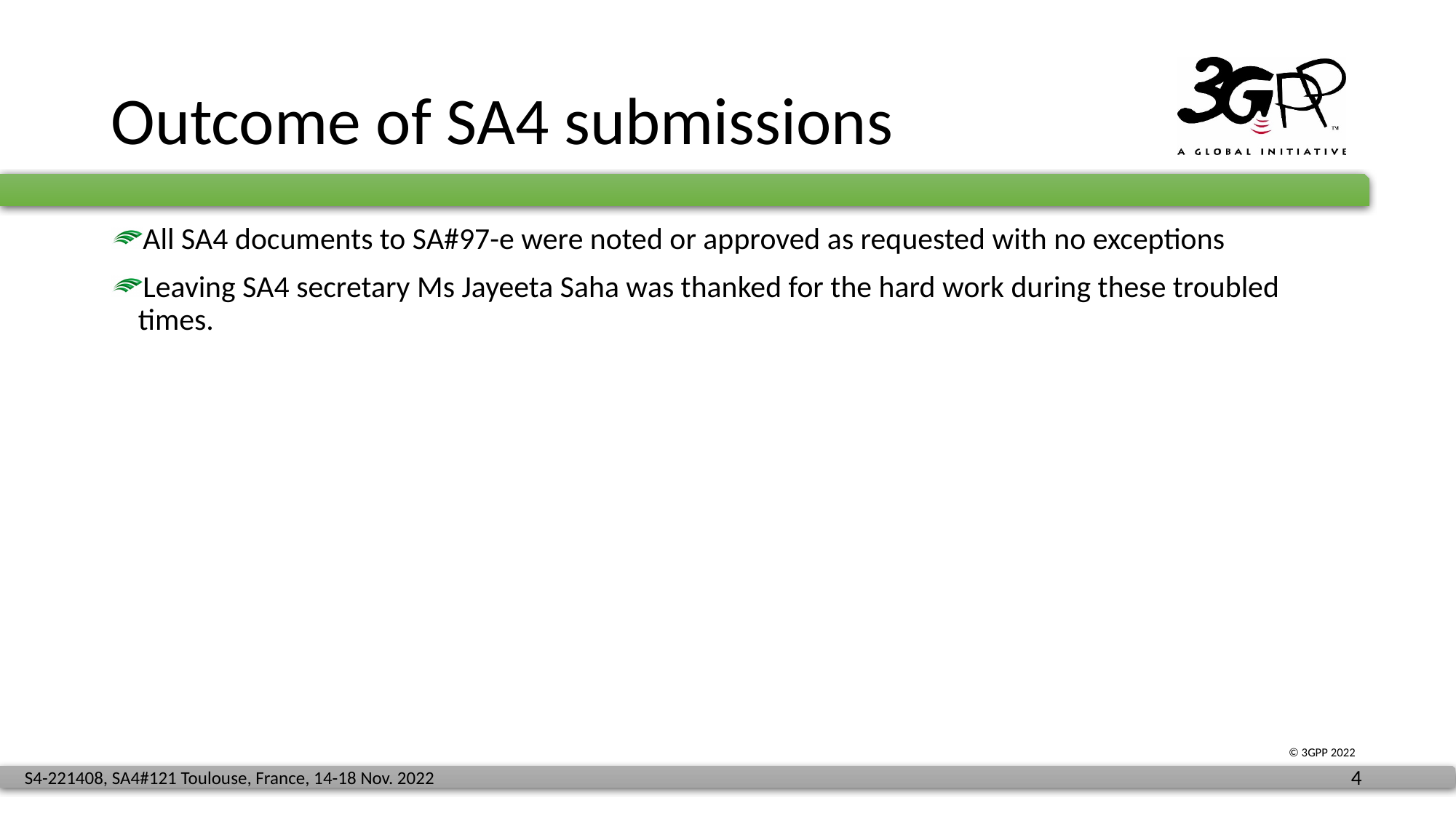

# Outcome of SA4 submissions
All SA4 documents to SA#97-e were noted or approved as requested with no exceptions
Leaving SA4 secretary Ms Jayeeta Saha was thanked for the hard work during these troubled times.